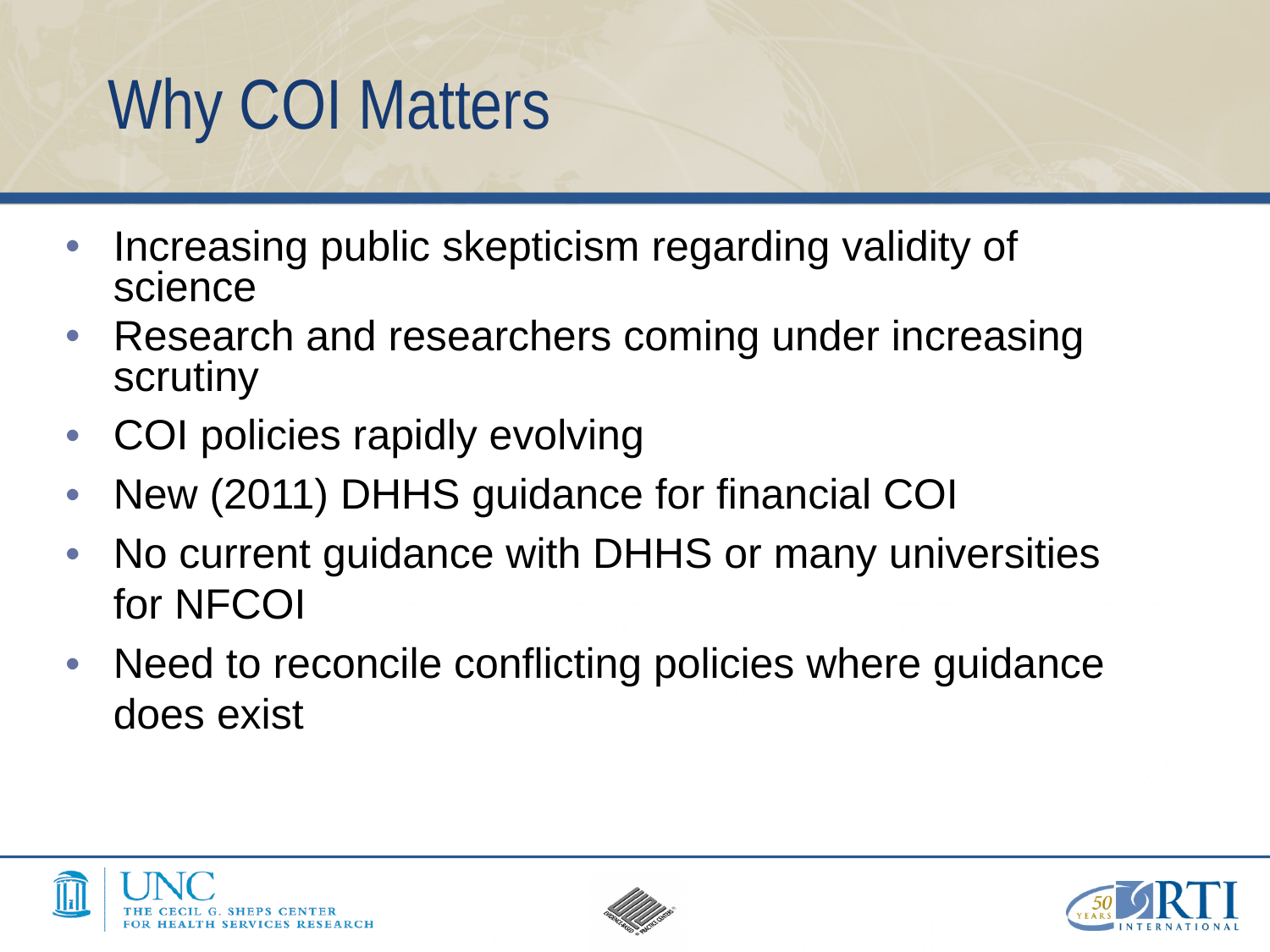

# Why COI Matters
Increasing public skepticism regarding validity of science
Research and researchers coming under increasing scrutiny
COI policies rapidly evolving
New (2011) DHHS guidance for financial COI
No current guidance with DHHS or many universities for NFCOI
Need to reconcile conflicting policies where guidance does exist